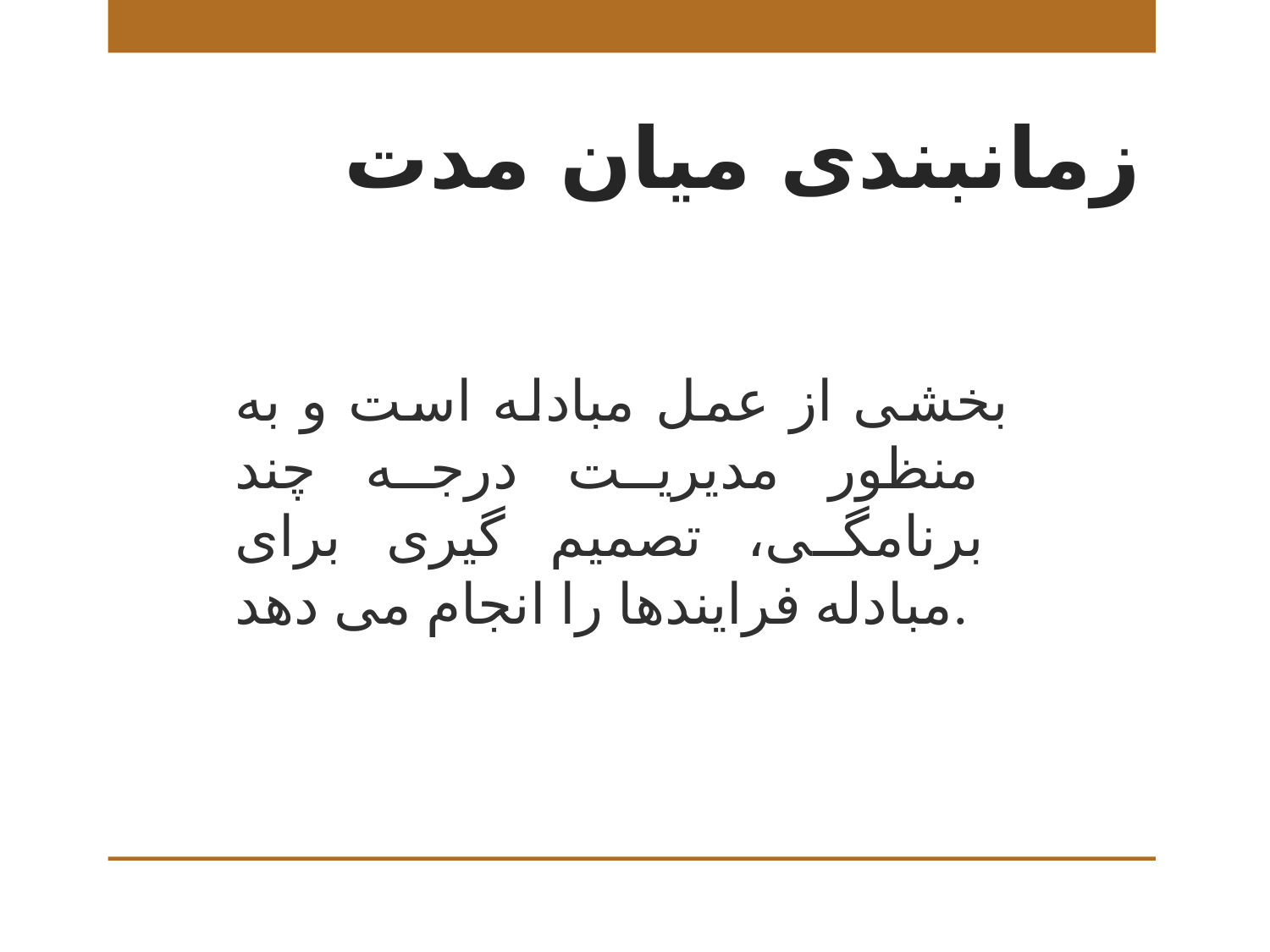

# زمانبندی میان مدت
بخشی از عمل مبادله است و به منظور مدیریت درجه چند برنامگی، تصمیم گیری برای مبادله فرایندها را انجام می دهد.